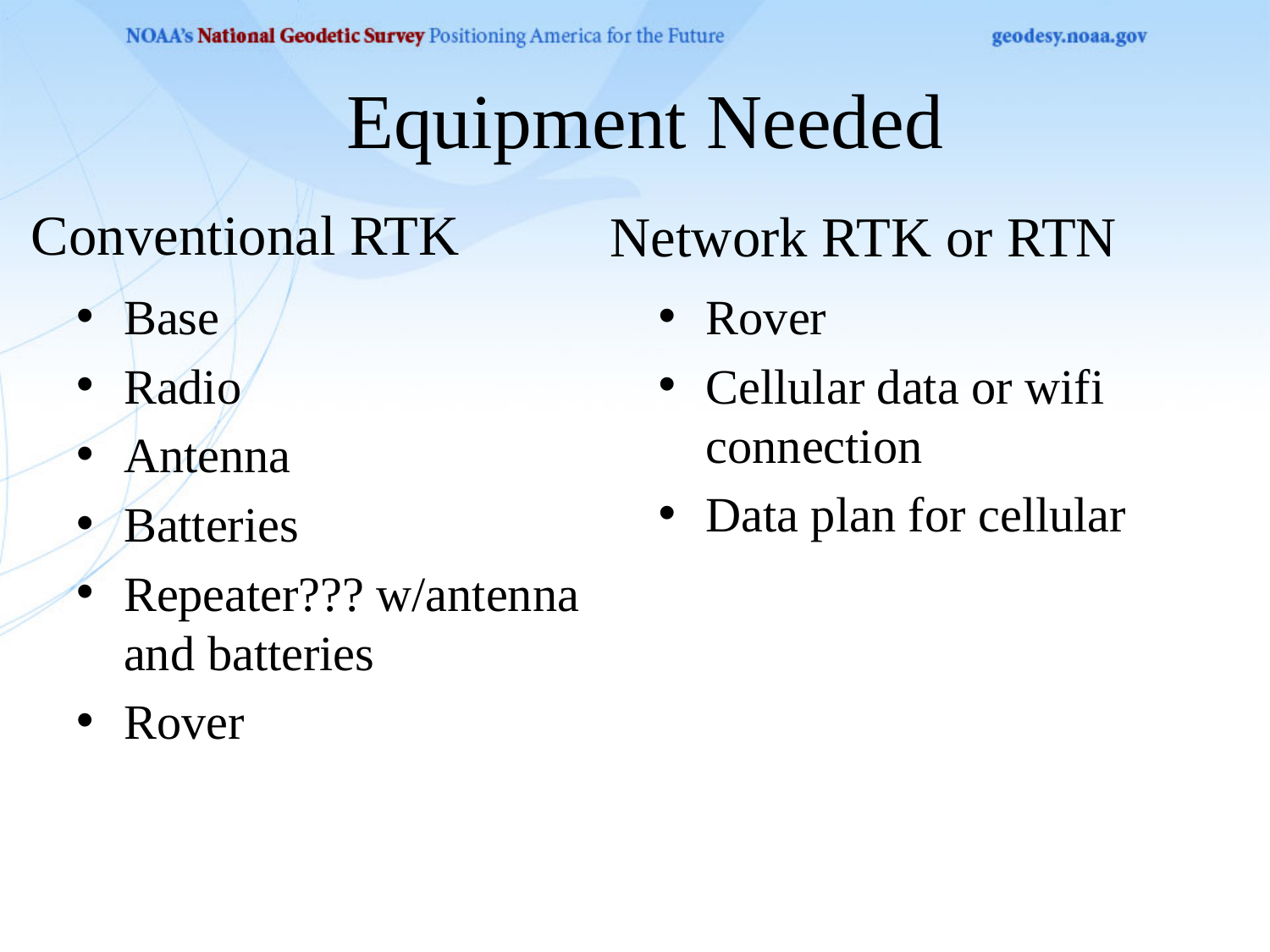

# Equipment Needed
Conventional RTK
Network RTK or RTN
Base
Radio
Antenna
Batteries
Repeater??? w/antenna and batteries
Rover

Rover
Cellular data or wifi connection
Data plan for cellular